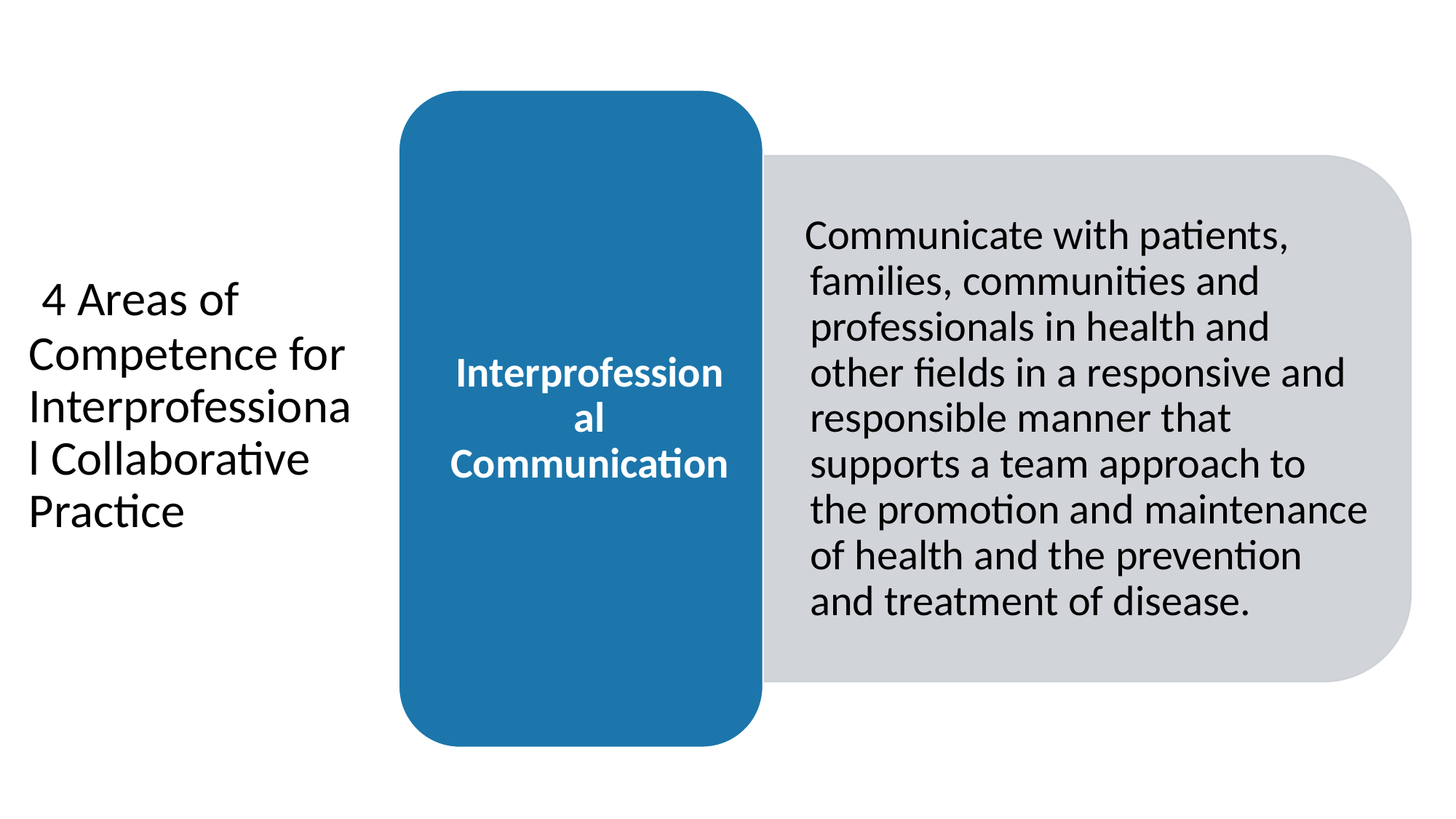

# 4 Areas of Competence for Interprofessional Collaborative Practice
   Communicate with patients, families, communities and professionals in health and other fields in a responsive and responsible manner that supports a team approach to the promotion and maintenance of health and the prevention and treatment of disease.
Interprofessional Communication